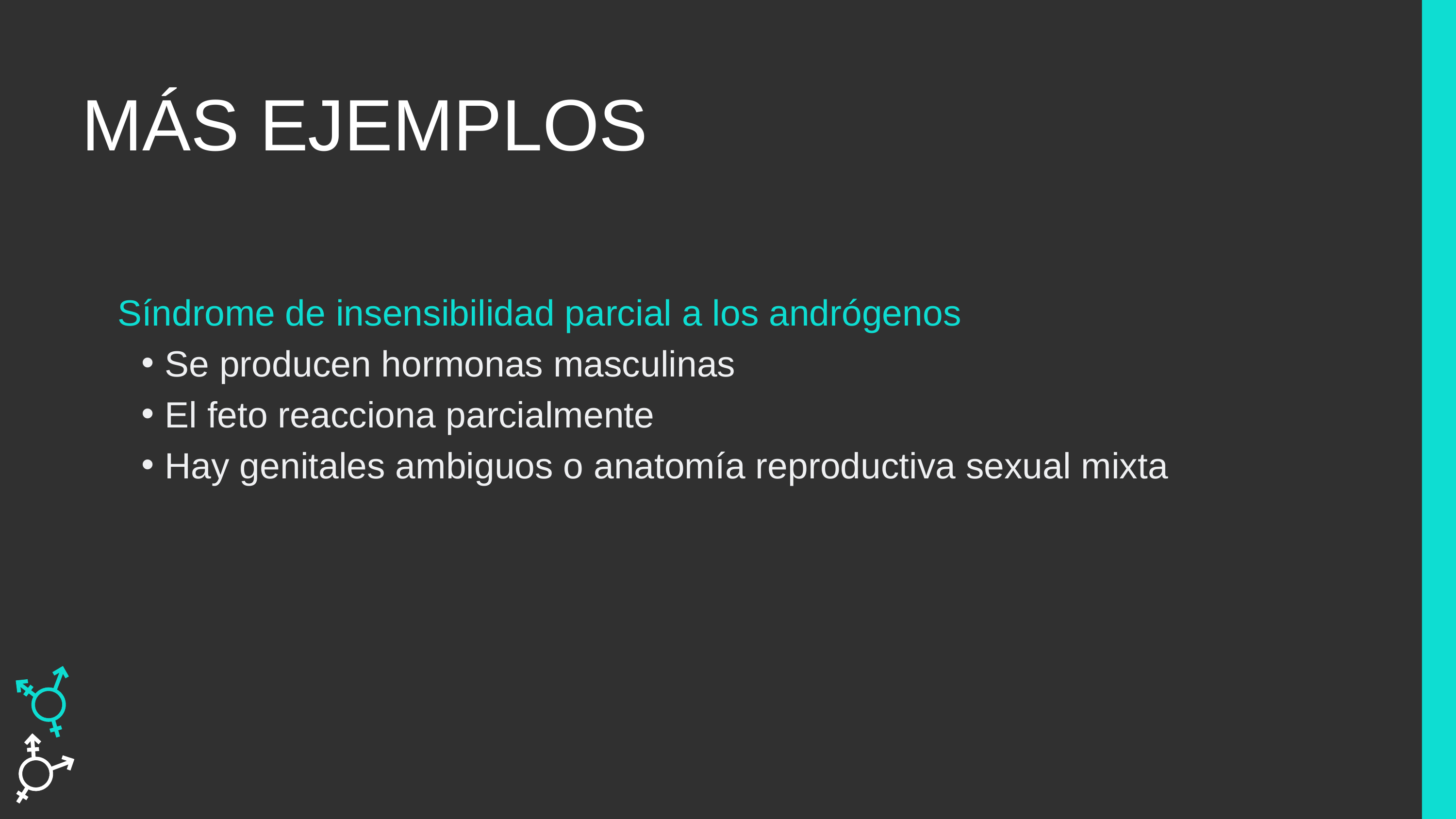

MÁS EJEMPLOS
Síndrome de insensibilidad parcial a los andrógenos
Se producen hormonas masculinas
El feto reacciona parcialmente
Hay genitales ambiguos o anatomía reproductiva sexual mixta